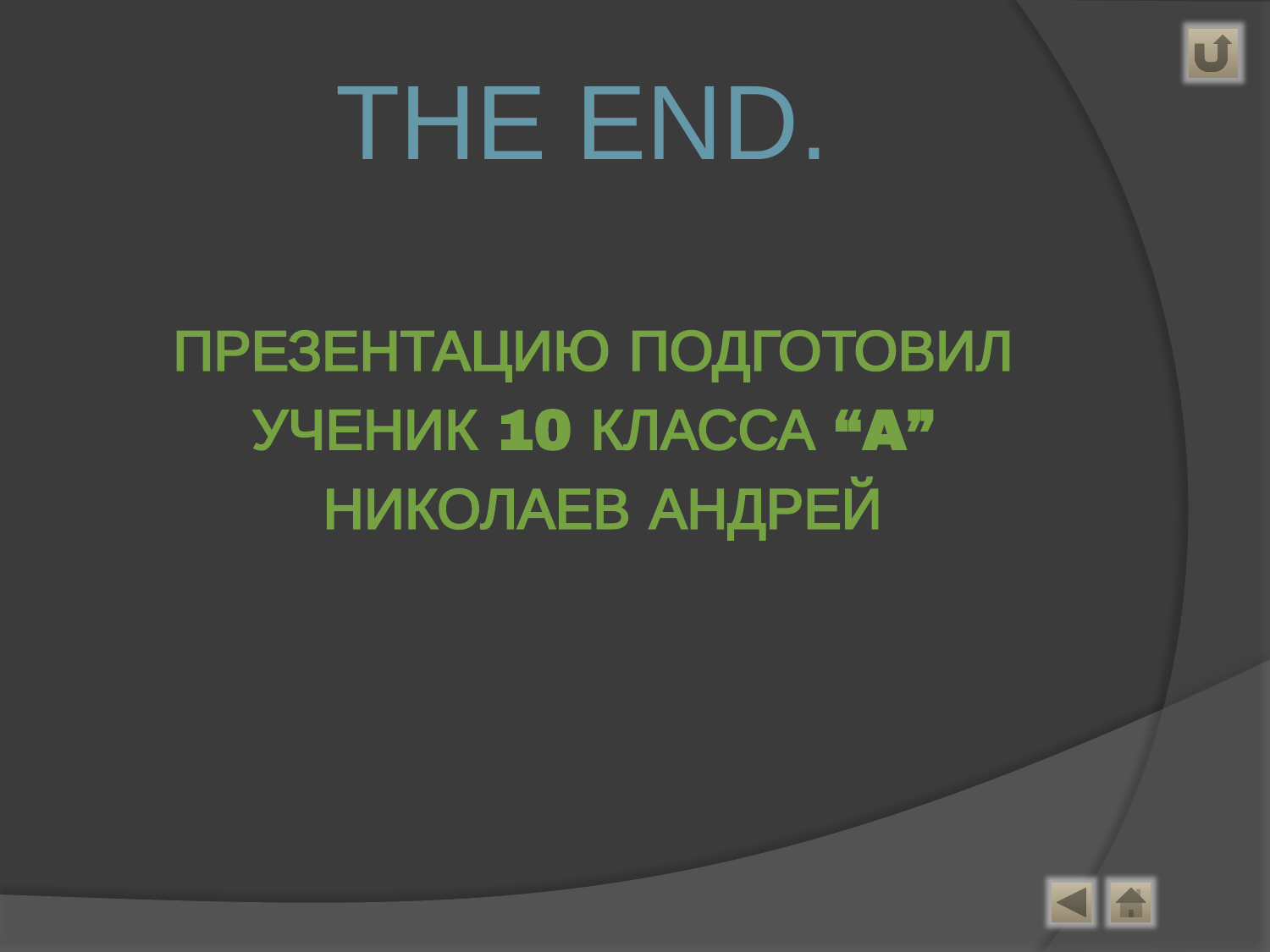

# The End.
Презентацию подготовил
Ученик 10 класса “A”
Николаев Андрей